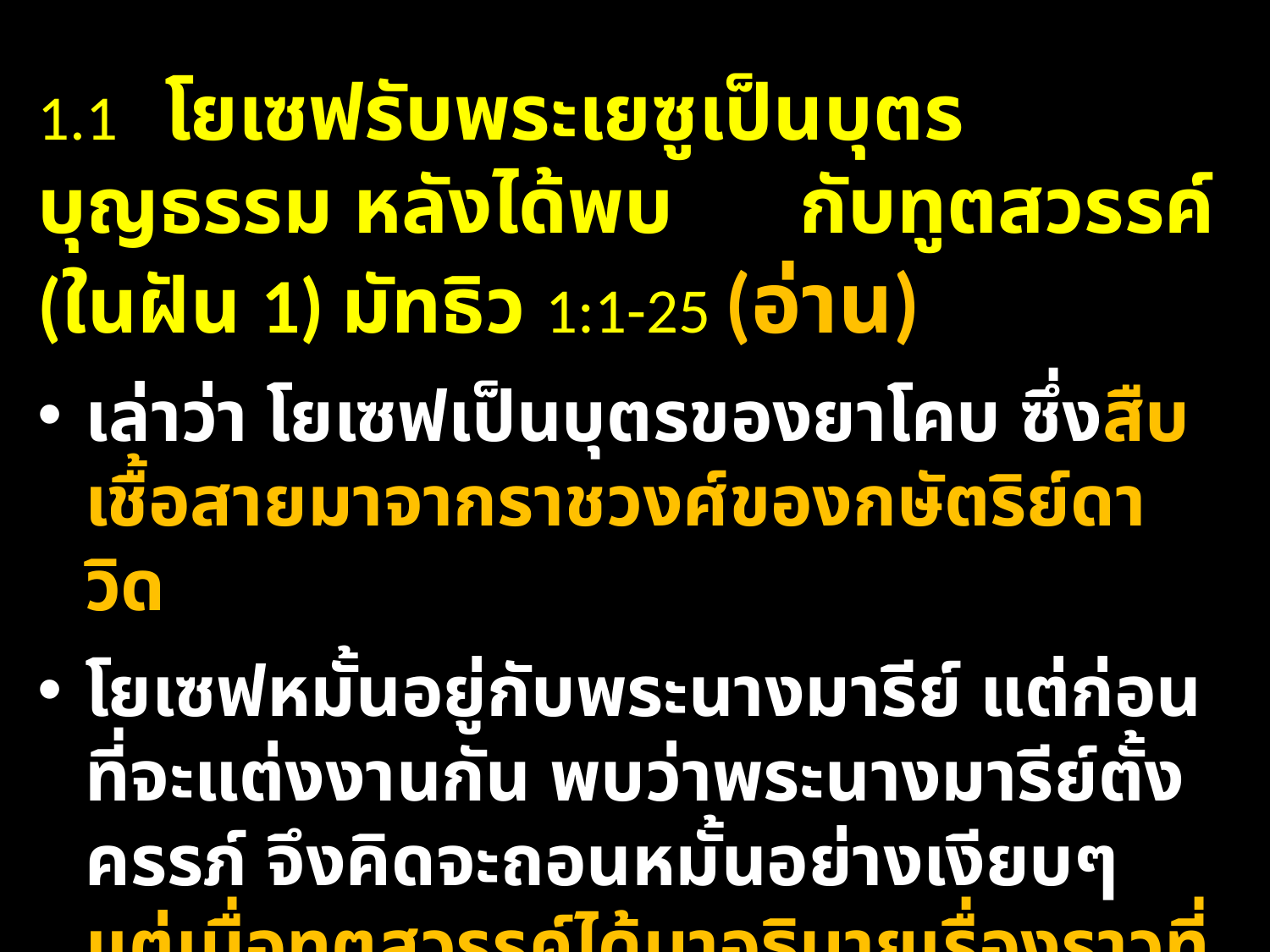

1.1 	โยเซฟรับพระเยซูเป็นบุตรบุญธรรม หลังได้พบ	กับทูตสวรรค์ (ในฝัน 1) มัทธิว 1:1-25 (อ่าน)
เล่าว่า โยเซฟเป็นบุตรของยาโคบ ซึ่งสืบเชื้อสายมาจากราชวงศ์ของกษัตริย์ดาวิด
โยเซฟหมั้นอยู่กับพระนางมารีย์ แต่ก่อนที่จะแต่งงานกัน พบว่าพระนางมารีย์ตั้งครรภ์ จึงคิดจะถอนหมั้นอย่างเงียบๆ แต่เมื่อทูตสวรรค์ได้มาอธิบายเรื่องราวที่เกิดขึ้นในฝันแล้ว โยเซฟก็รับพระนางมารีย์ไปอยู่ด้วย รับเป็นบิดาเลี้ยงของพระเยซูเจ้า